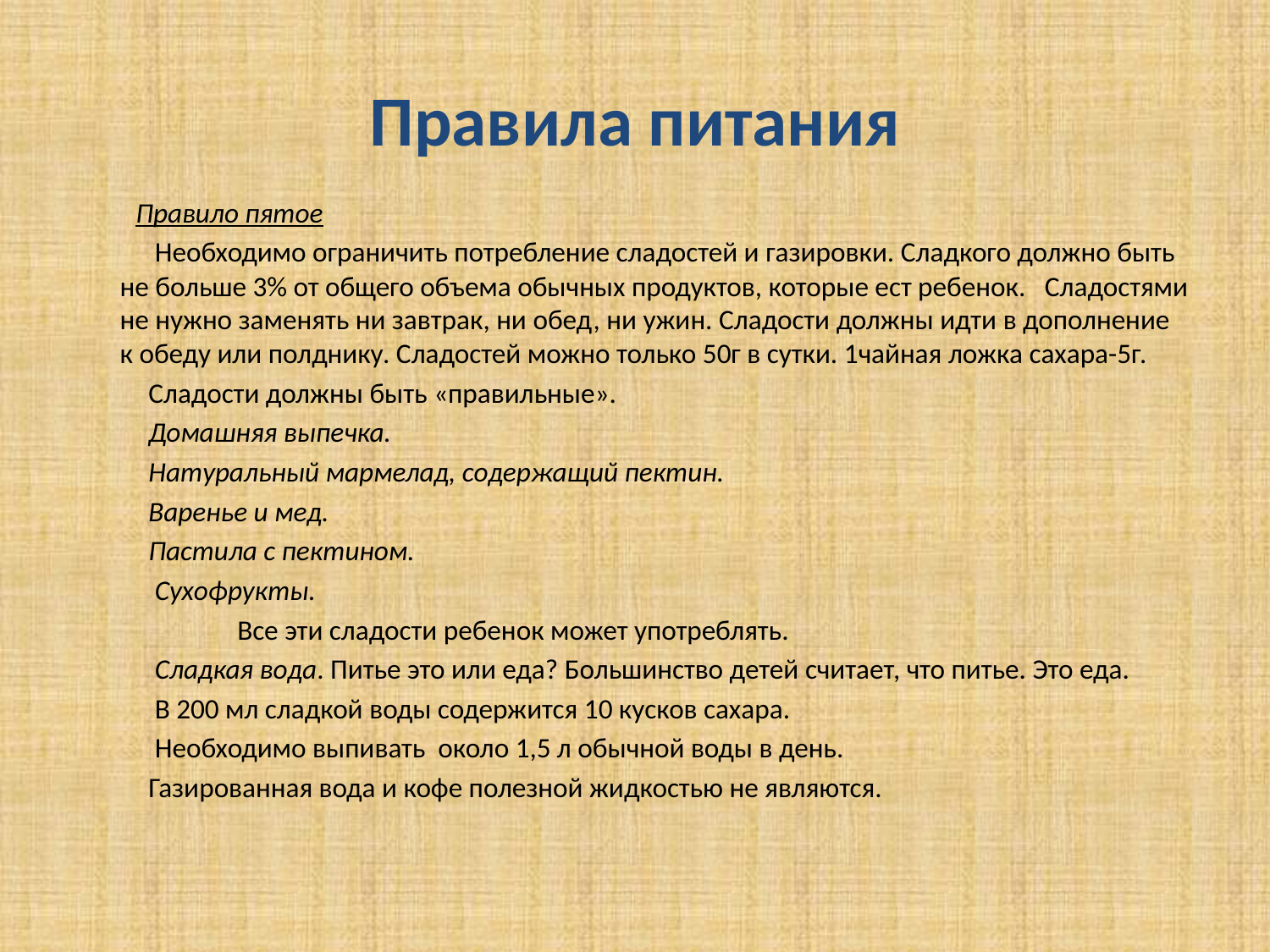

# Правила питания
          Правило пятое
             Необходимо ограничить потребление сладостей и газировки. Сладкого должно быть не больше 3% от общего объема обычных продуктов, которые ест ребенок.   Сладостями не нужно заменять ни завтрак, ни обед, ни ужин. Сладости должны идти в дополнение к обеду или полднику. Сладостей можно только 50г в сутки. 1чайная ложка сахара-5г.
            Сладости должны быть «правильные».
            Домашняя выпечка.
            Натуральный мармелад, содержащий пектин.
            Варенье и мед.
            Пастила с пектином.
             Сухофрукты.
                          Все эти сладости ребенок может употреблять.
             Сладкая вода. Питье это или еда? Большинство детей считает, что питье. Это еда.
             В 200 мл сладкой воды содержится 10 кусков сахара.
             Необходимо выпивать  около 1,5 л обычной воды в день.
            Газированная вода и кофе полезной жидкостью не являются.